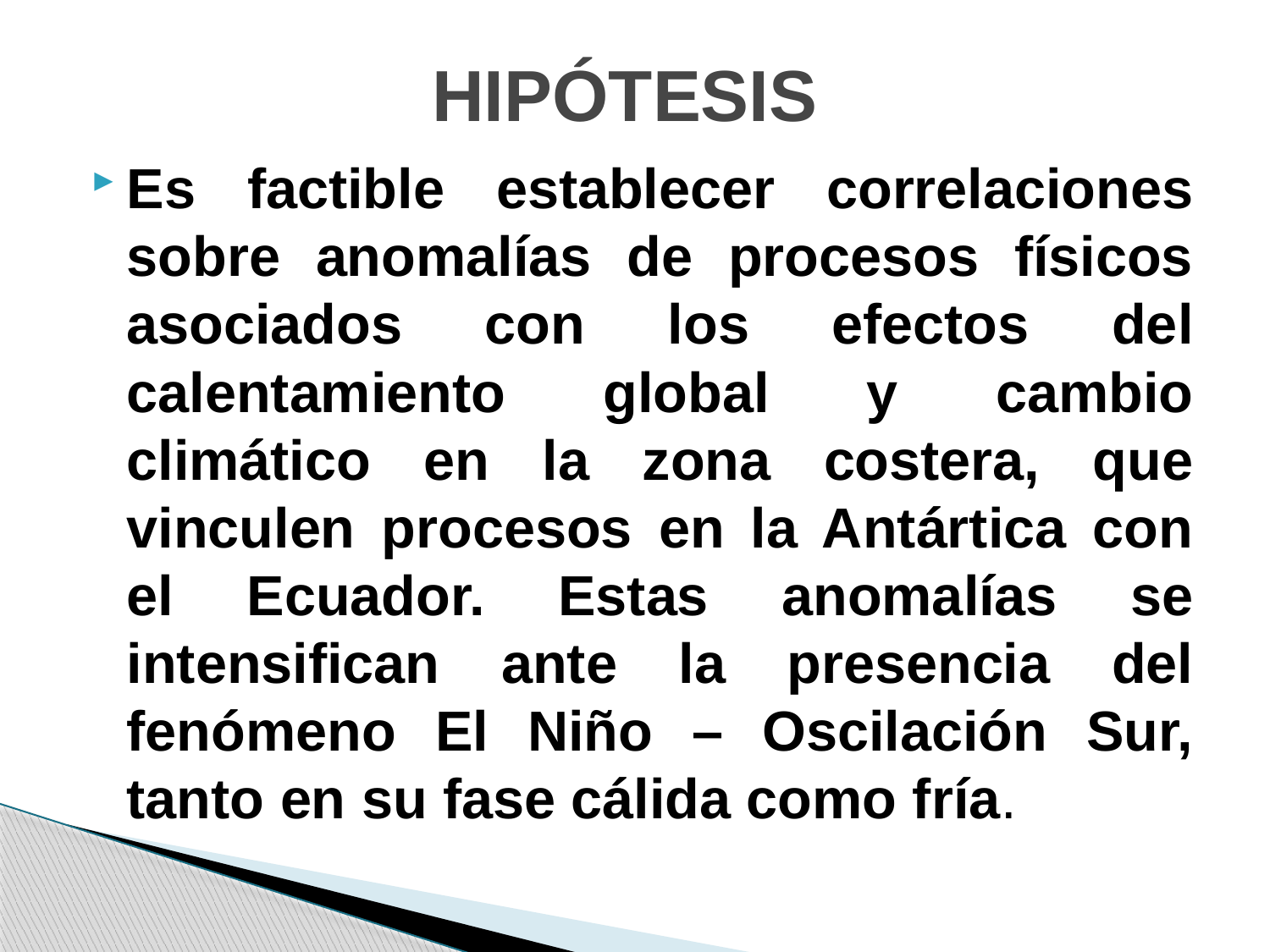

# HIPÓTESIS
Es factible establecer correlaciones sobre anomalías de procesos físicos asociados con los efectos del calentamiento global y cambio climático en la zona costera, que vinculen procesos en la Antártica con el Ecuador. Estas anomalías se intensifican ante la presencia del fenómeno El Niño – Oscilación Sur, tanto en su fase cálida como fría.